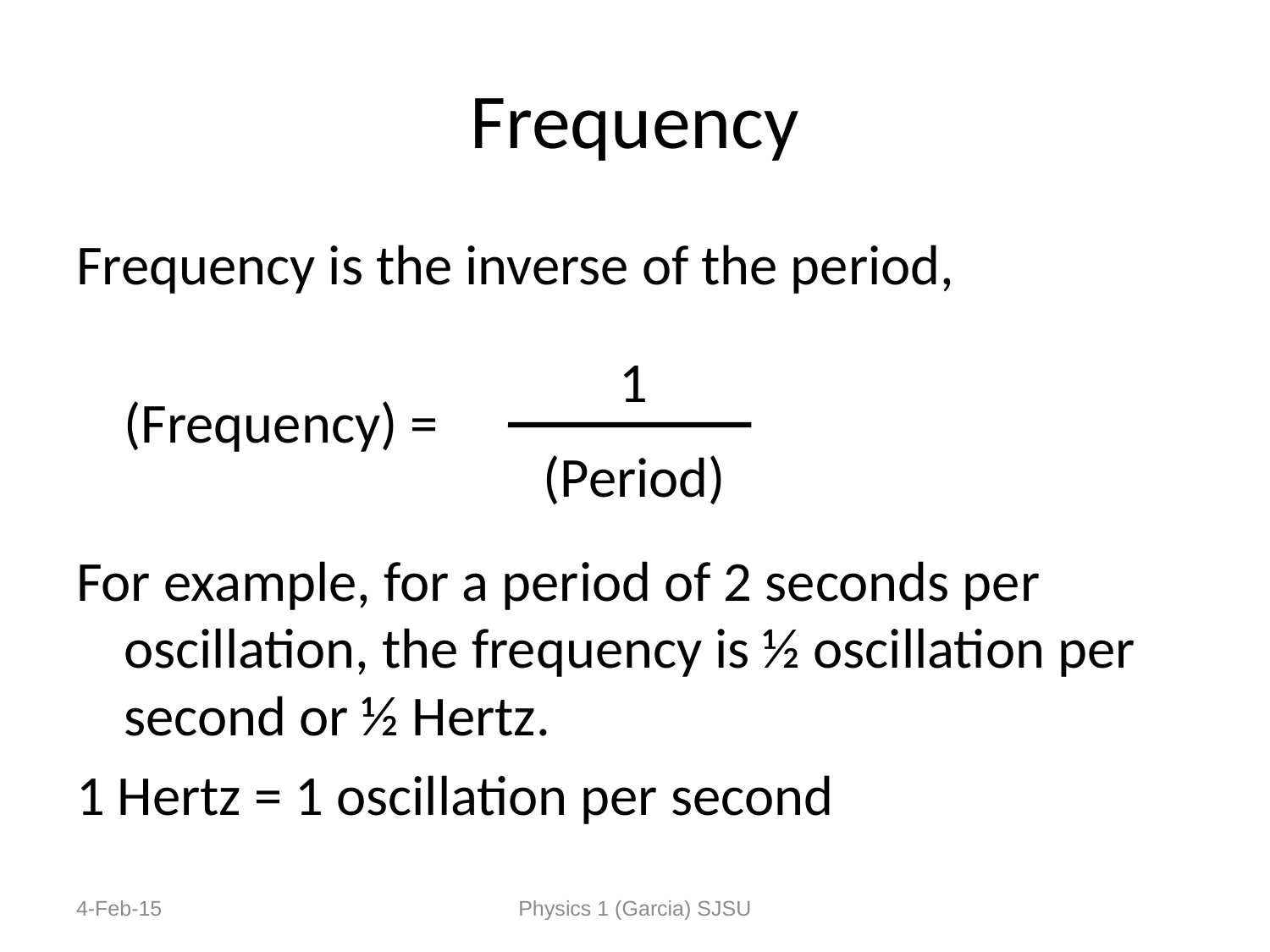

# Frequency
Frequency is the inverse of the period,

	(Frequency) =

For example, for a period of 2 seconds per oscillation, the frequency is ½ oscillation per second or ½ Hertz.
1 Hertz = 1 oscillation per second
1

(Period)
4-Feb-15
Physics 1 (Garcia) SJSU